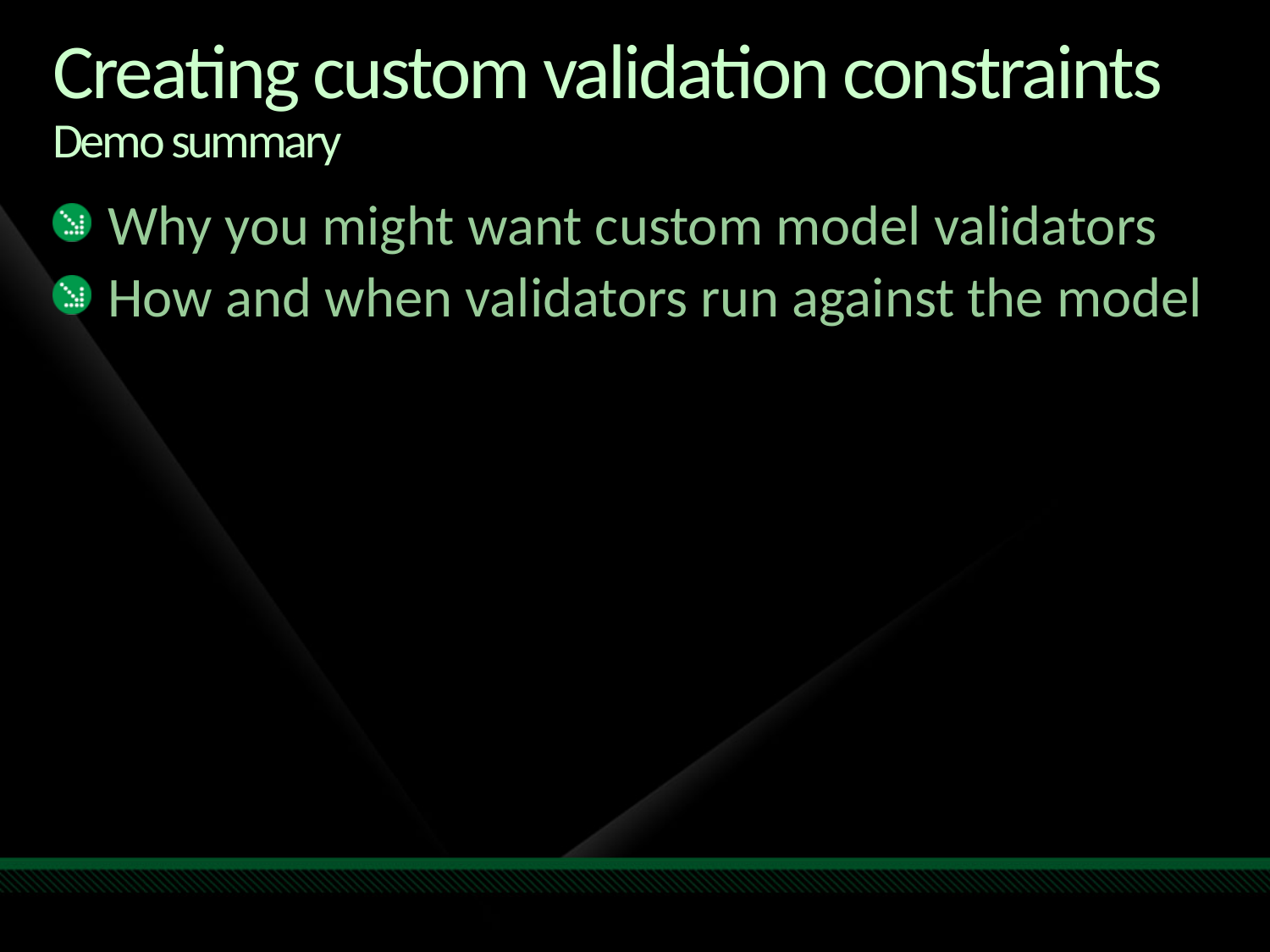

# Creating custom validation constraints Demo summary
Why you might want custom model validators
How and when validators run against the model